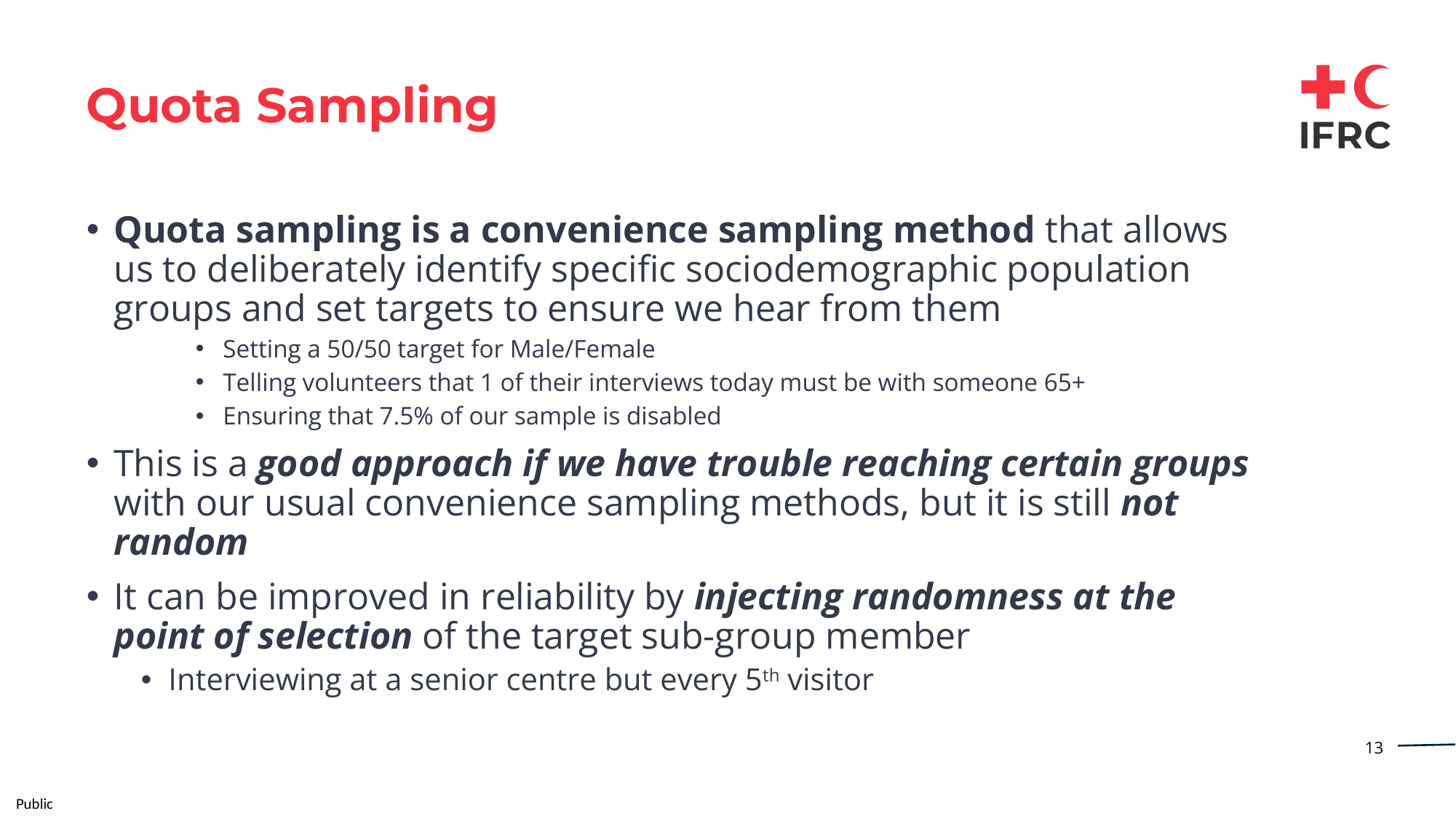

# Quota Sampling
Quota sampling is a convenience sampling method that allows us to deliberately identify specific sociodemographic population groups and set targets to ensure we hear from them
Setting a 50/50 target for Male/Female
Telling volunteers that 1 of their interviews today must be with someone 65+
Ensuring that 7.5% of our sample is disabled
This is a good approach if we have trouble reaching certain groups with our usual convenience sampling methods, but it is still not random
It can be improved in reliability by injecting randomness at the point of selection of the target sub-group member
Interviewing at a senior centre but every 5th visitor